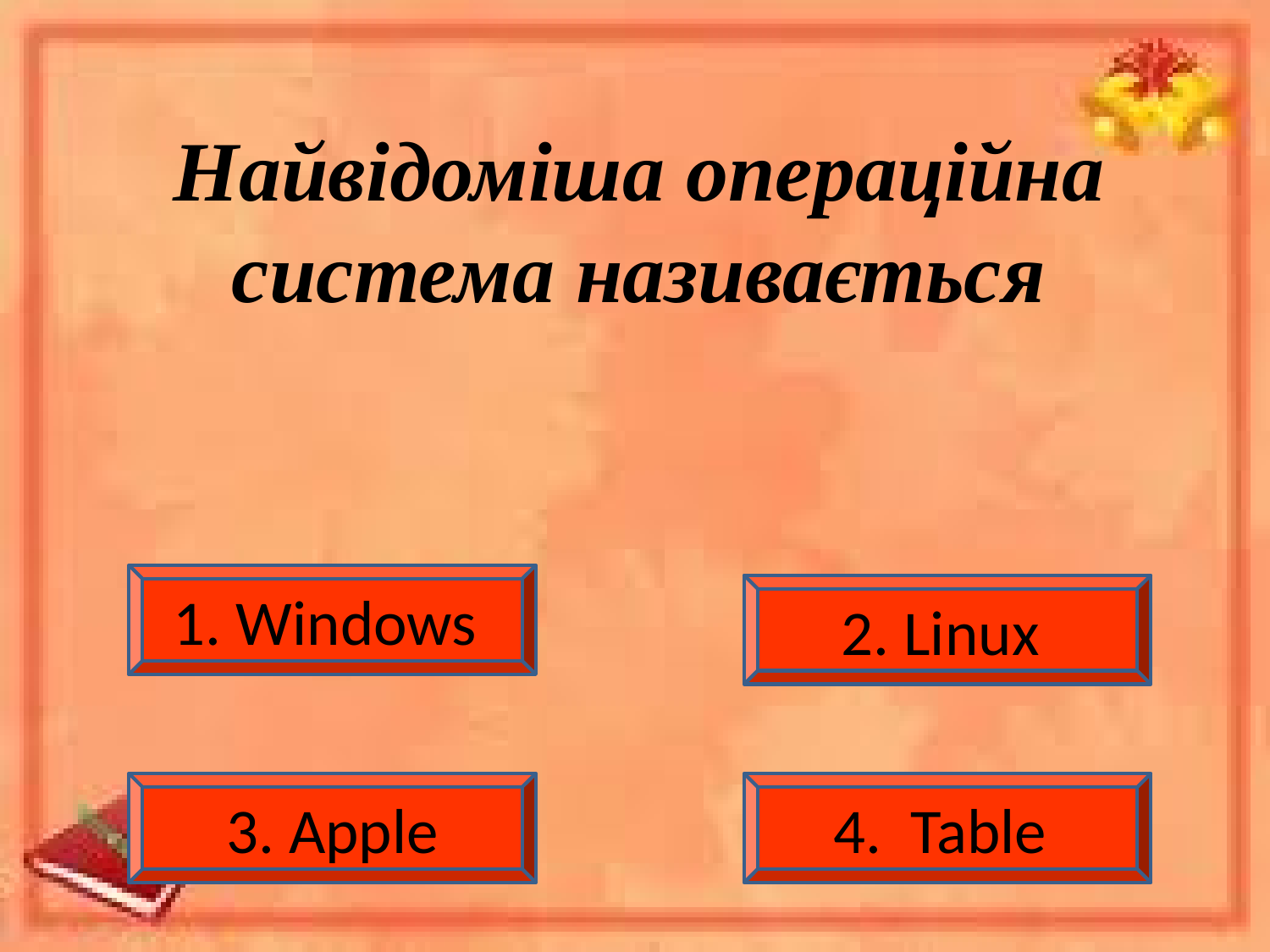

# Найвідоміша операційна система називається
1. Windows
2. Linux
3. Apple
4.  Table